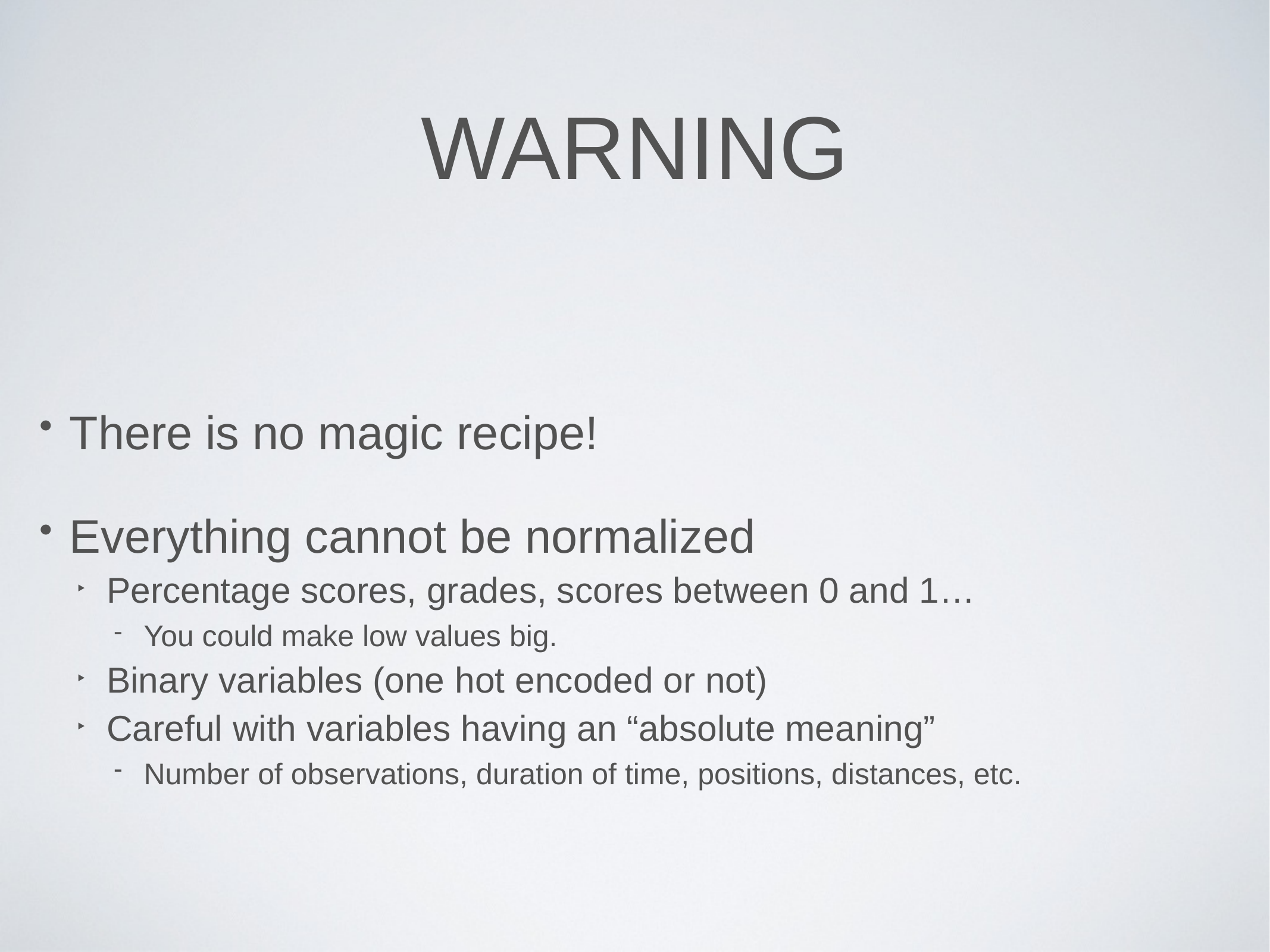

# WARNING
There is no magic recipe!
Everything cannot be normalized
Percentage scores, grades, scores between 0 and 1…
You could make low values big.
Binary variables (one hot encoded or not)
Careful with variables having an “absolute meaning”
Number of observations, duration of time, positions, distances, etc.